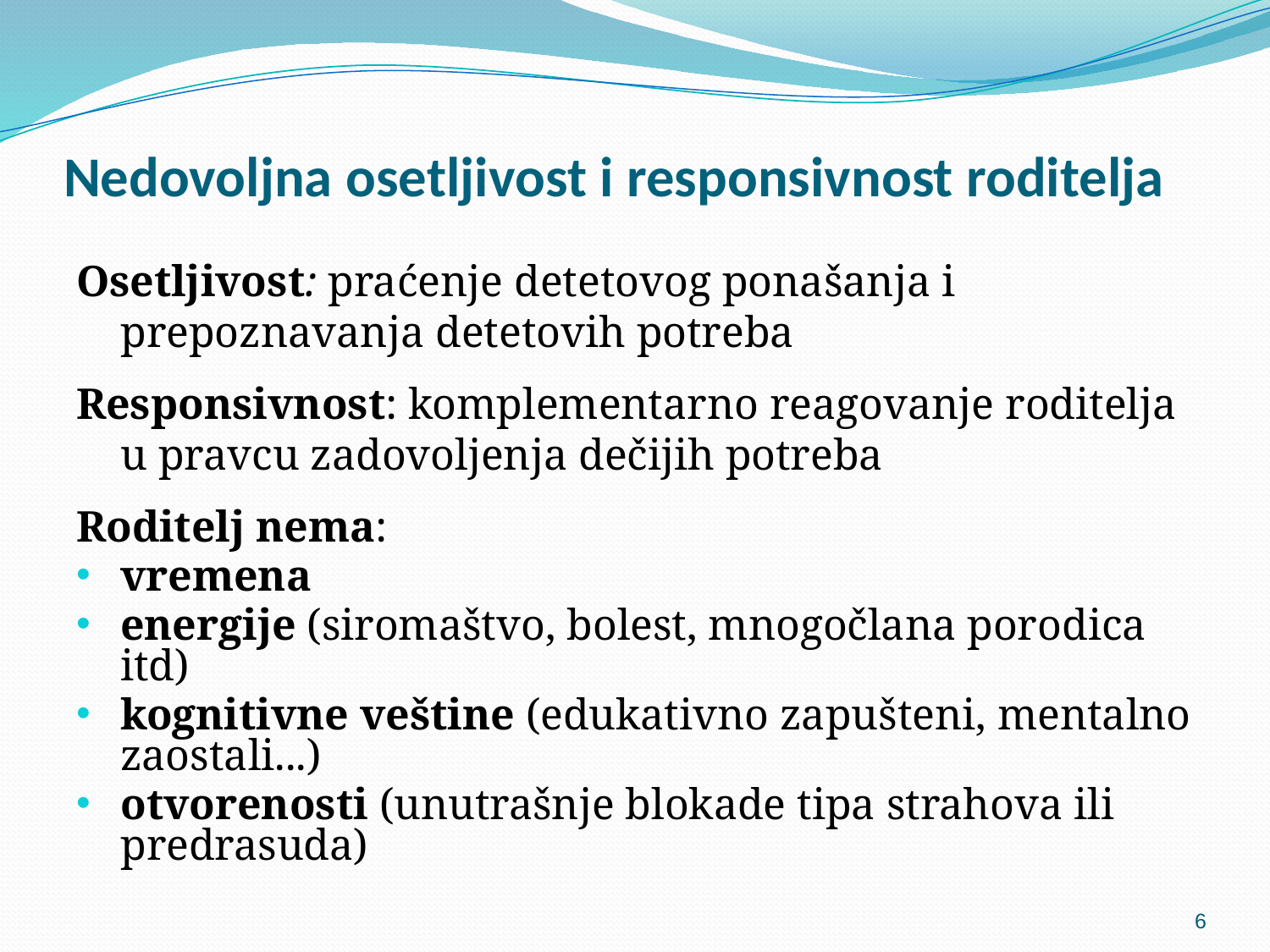

# Nedovoljna osetljivost i responsivnost roditelja
Osetljivost: praćenje detetovog ponašanja i prepoznavanja detetovih potreba
Responsivnost: komplementarno reagovanje roditelja u pravcu zadovoljenja dečijih potreba
Roditelj nema:
vremena
energije (siromaštvo, bolest, mnogočlana porodica itd)
kognitivne veštine (edukativno zapušteni, mentalno zaostali...)
otvorenosti (unutrašnje blokade tipa strahova ili predrasuda)
6